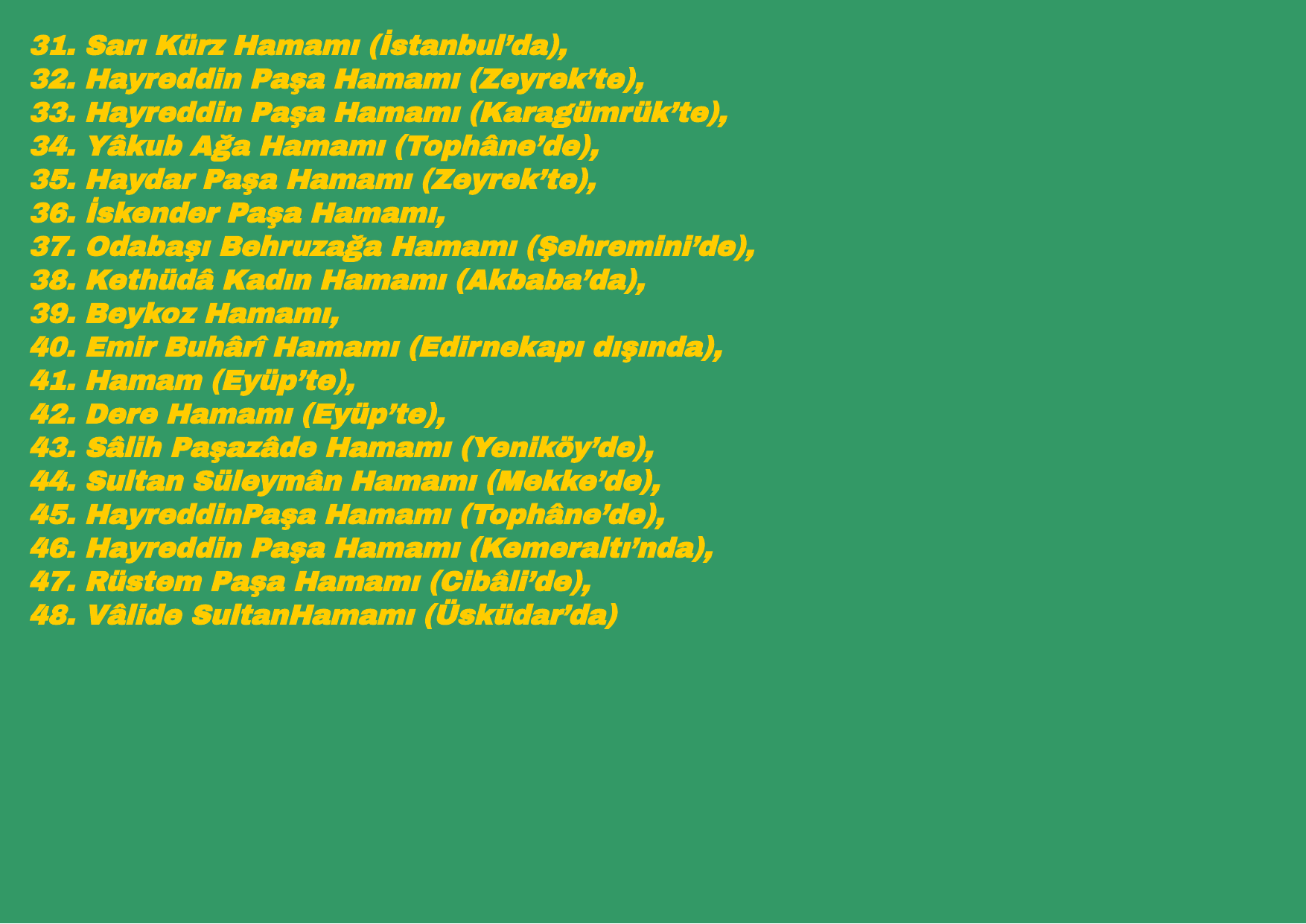

31. Sarı Kürz Hamamı (İstanbul’da), 
32. Hayreddin Paşa Hamamı (Zeyrek’te), 
33. Hayreddin Paşa Hamamı (Karagümrük’te), 
34. Yâkub Ağa Hamamı (Tophâne’de), 
35. Haydar Paşa Hamamı (Zeyrek’te), 
36. İskender Paşa Hamamı, 
37. Odabaşı Behruzağa Hamamı (Şehremini’de), 
38. Kethüdâ Kadın Hamamı (Akbaba’da), 
39. Beykoz Hamamı, 
40. Emir Buhârî Hamamı (Edirnekapı dışında), 
41. Hamam (Eyüp’te), 
42. Dere Hamamı (Eyüp’te), 
43. Sâlih Paşazâde Hamamı (Yeniköy’de), 
44. Sultan Süleymân Hamamı (Mekke’de), 
45. HayreddinPaşa Hamamı (Tophâne’de), 
46. Hayreddin Paşa Hamamı (Kemeraltı’nda), 
47. Rüstem Paşa Hamamı (Cibâli’de), 
48. Vâlide SultanHamamı (Üsküdar’da)